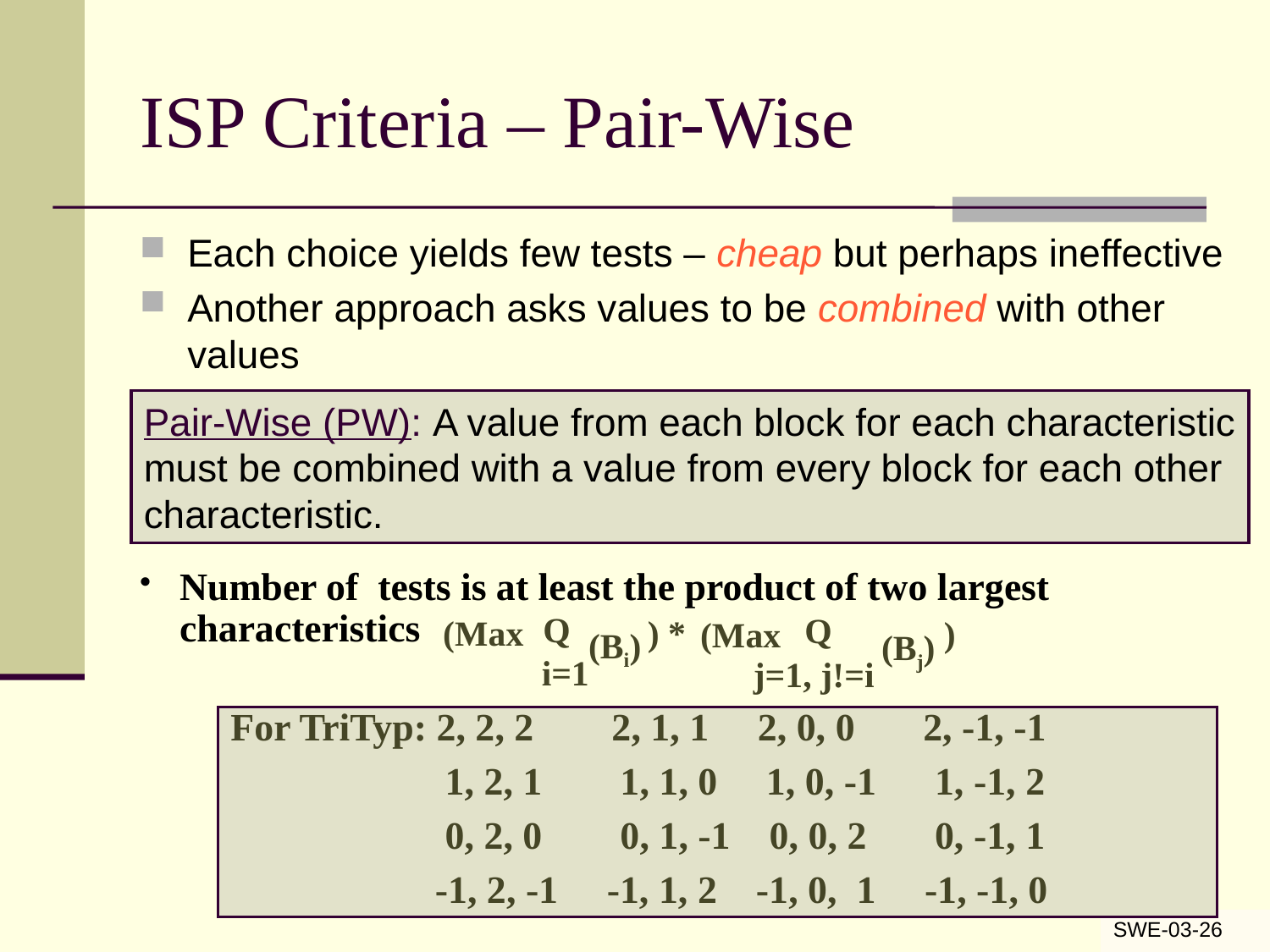

# ISP Criteria – Pair-Wise
Each choice yields few tests – cheap but perhaps ineffective
Another approach asks values to be combined with other values
Pair-Wise (PW): A value from each block for each characteristic must be combined with a value from every block for each other characteristic.
Number of  tests is at least the product of two largest characteristics
Q
Q
)
(Max

  (Bj)
j=1, j!=i
) *
(Max

(Bi)
i=1
For TriTyp: 2, 2, 2        2, 1, 1     2, 0, 0       2, -1, -1
                      1, 2, 1        1, 1, 0     1, 0, -1      1, -1, 2
                      0, 2, 0        0, 1, -1    0, 0, 2       0, -1, 1
                     -1, 2, -1     -1, 1, 2    -1, 0,  1     -1, -1, 0